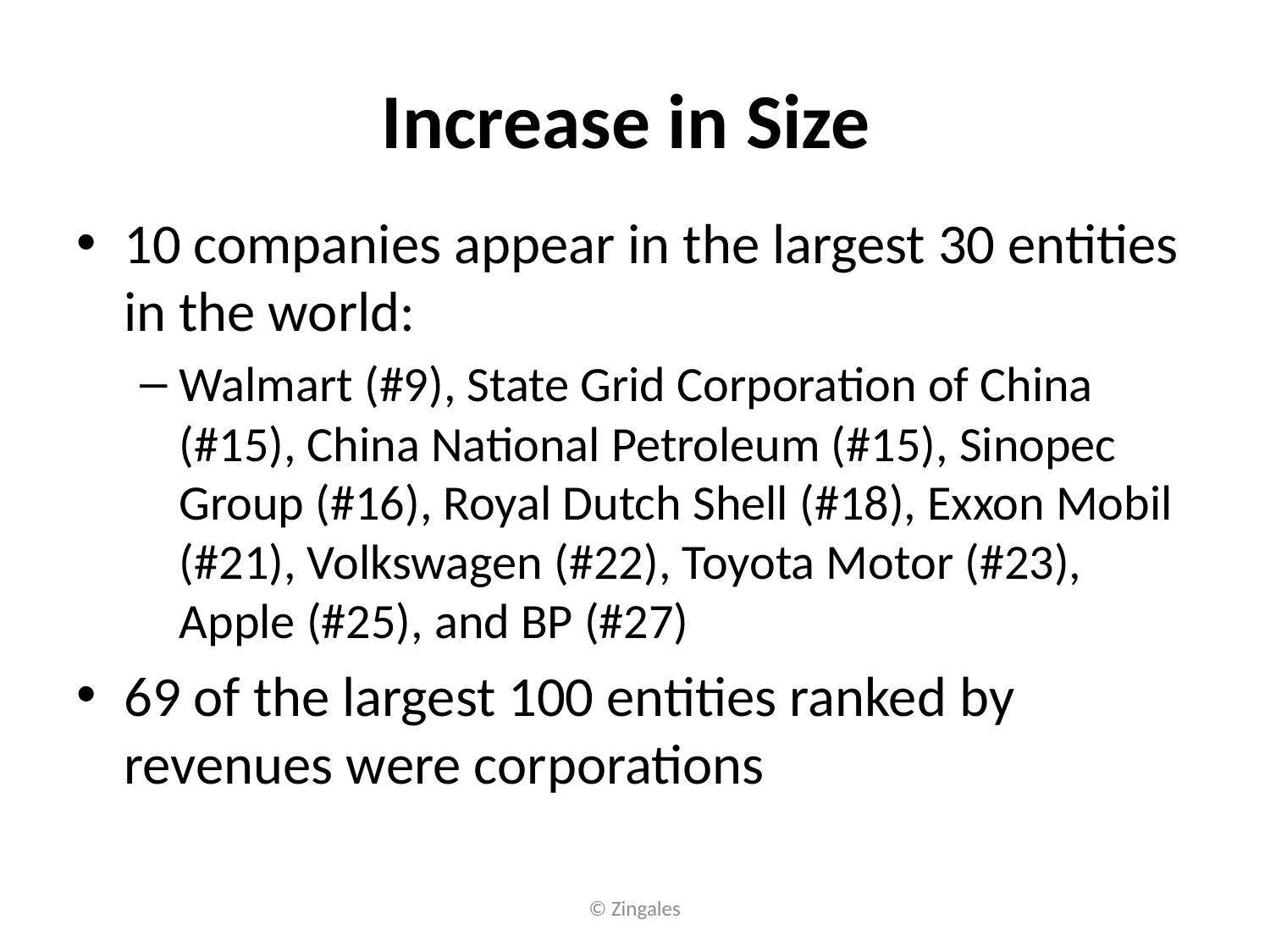

# Increase in Size
10 companies appear in the largest 30 entities in the world:
Walmart (#9), State Grid Corporation of China (#15), China National Petroleum (#15), Sinopec Group (#16), Royal Dutch Shell (#18), Exxon Mobil (#21), Volkswagen (#22), Toyota Motor (#23), Apple (#25), and BP (#27)
69 of the largest 100 entities ranked by revenues were corporations
© Zingales